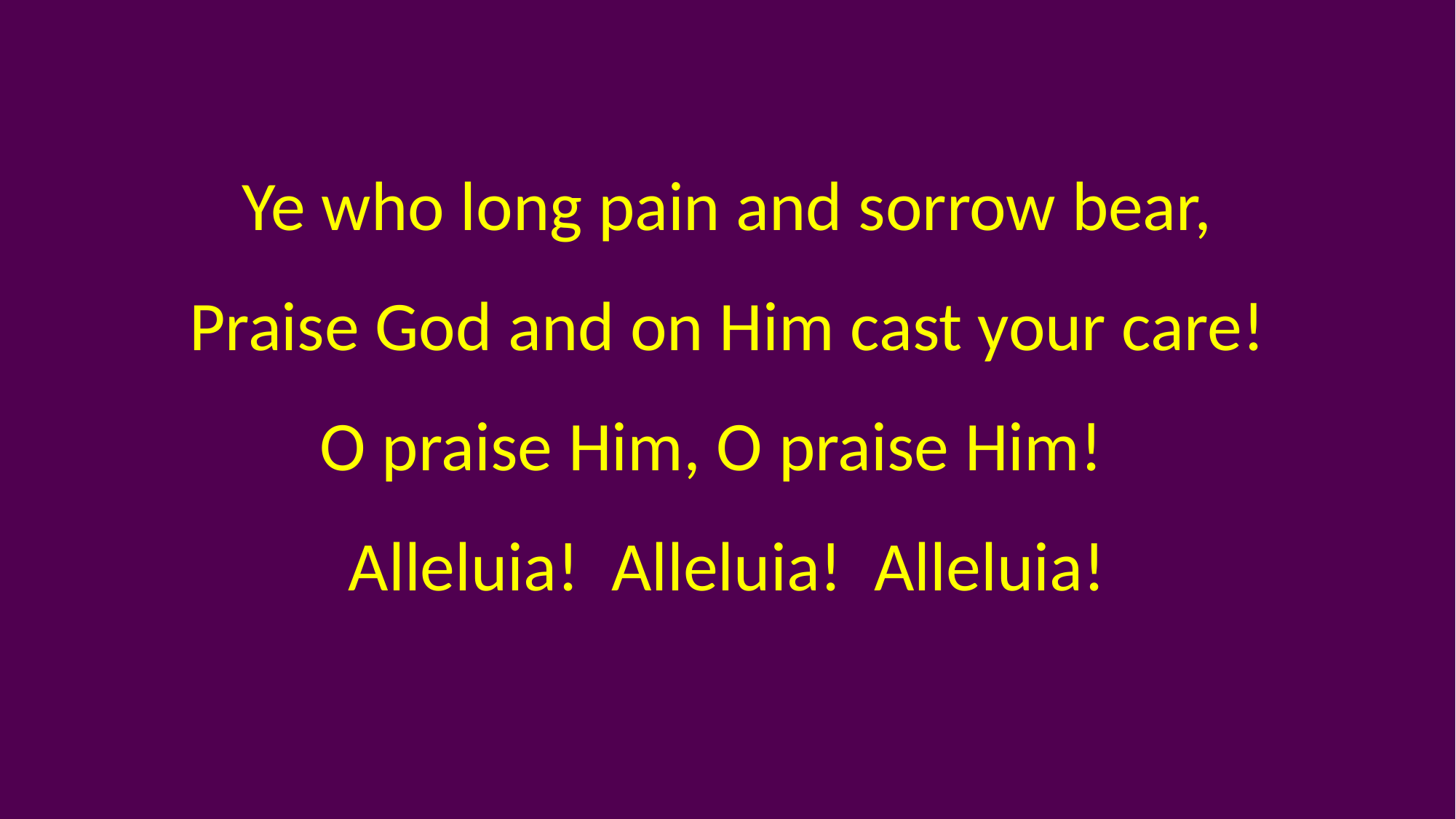

Ye who long pain and sorrow bear,
Praise God and on Him cast your care!
O praise Him, O praise Him!
Alleluia!  Alleluia!  Alleluia!